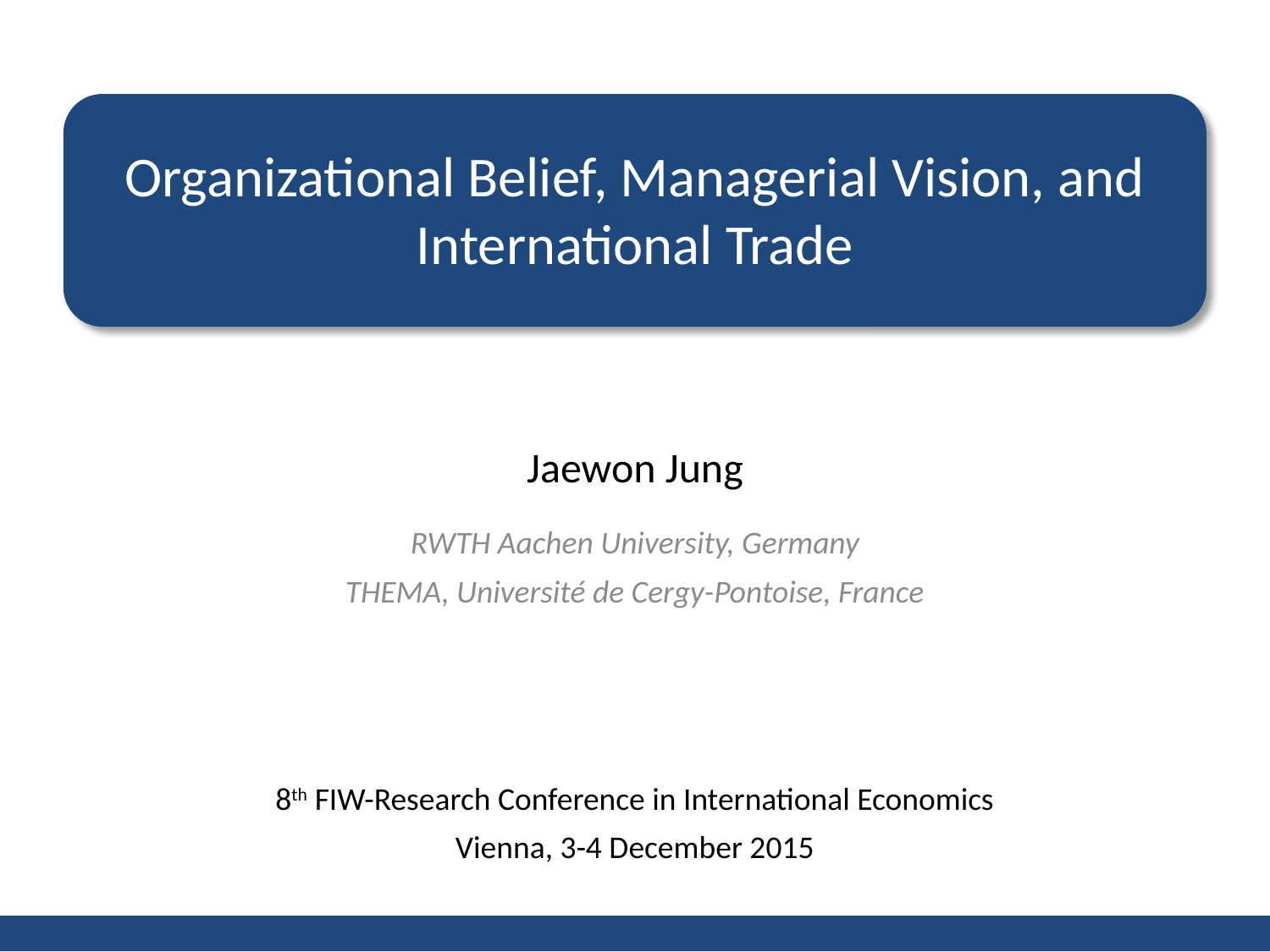

# Organizational Belief, Managerial Vision, and International Trade
Jaewon Jung
RWTH Aachen University, Germany
THEMA, Université de Cergy-Pontoise, France
8th FIW-Research Conference in International Economics
Vienna, 3-4 December 2015